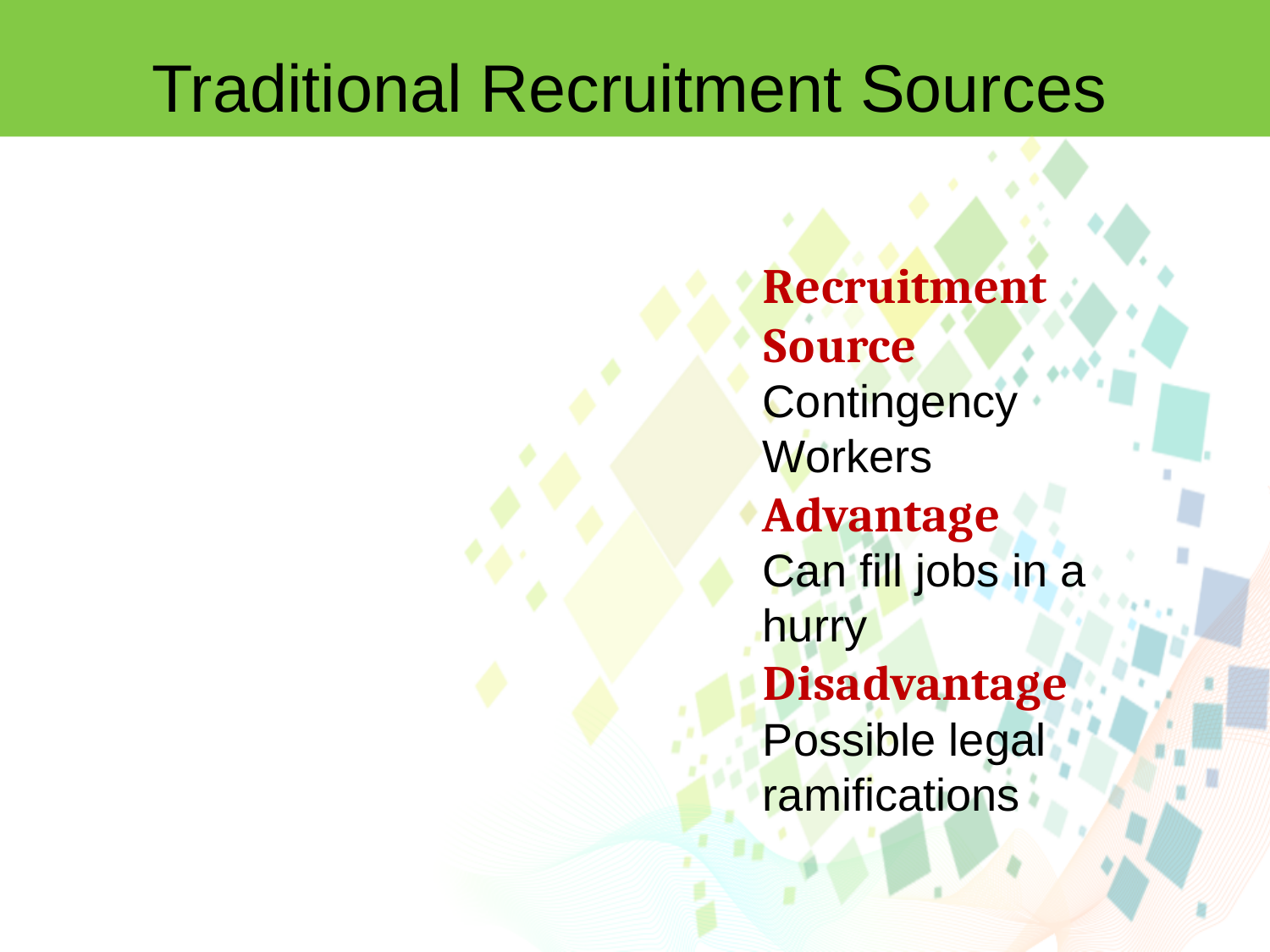

Traditional Recruitment Sources
Recruitment Source
Contingency Workers
Advantage
Can fill jobs in a hurry
Disadvantage
Possible legal ramifications